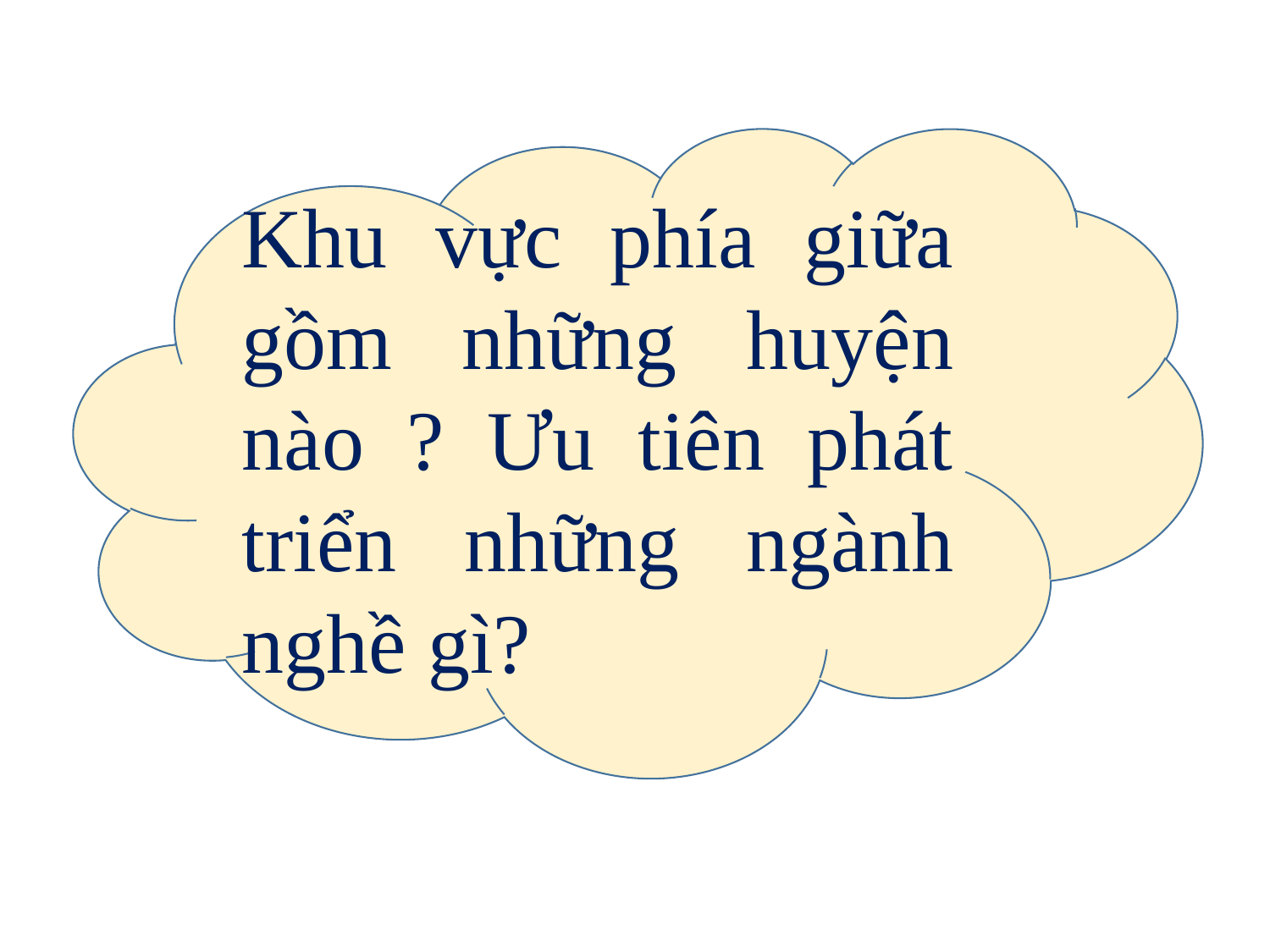

Khu vực phía giữa gồm những huyện nào ? Ưu tiên phát triển những ngành nghề gì?